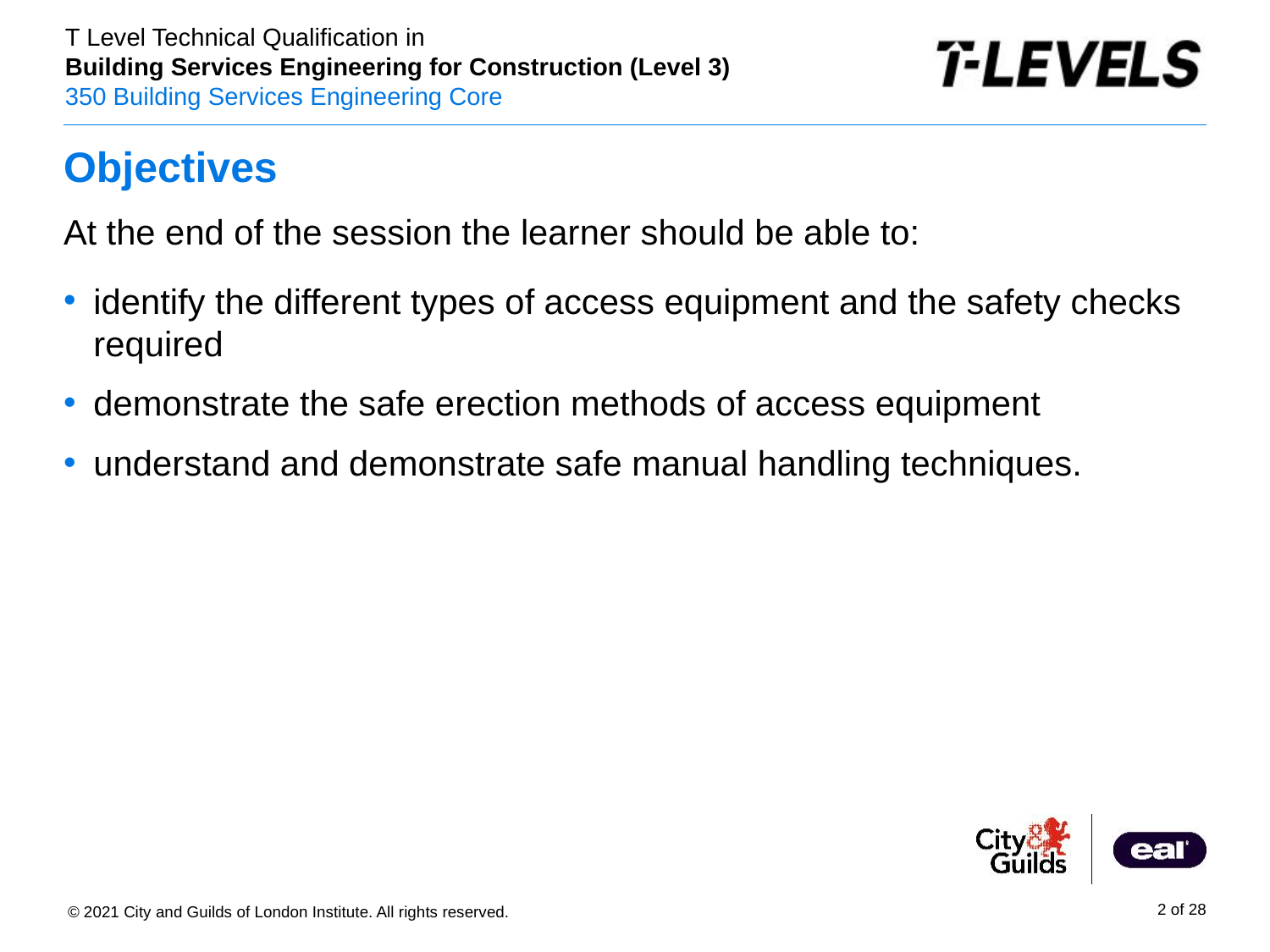

# Objectives
At the end of the session the learner should be able to:
identify the different types of access equipment and the safety checks required
demonstrate the safe erection methods of access equipment
understand and demonstrate safe manual handling techniques.